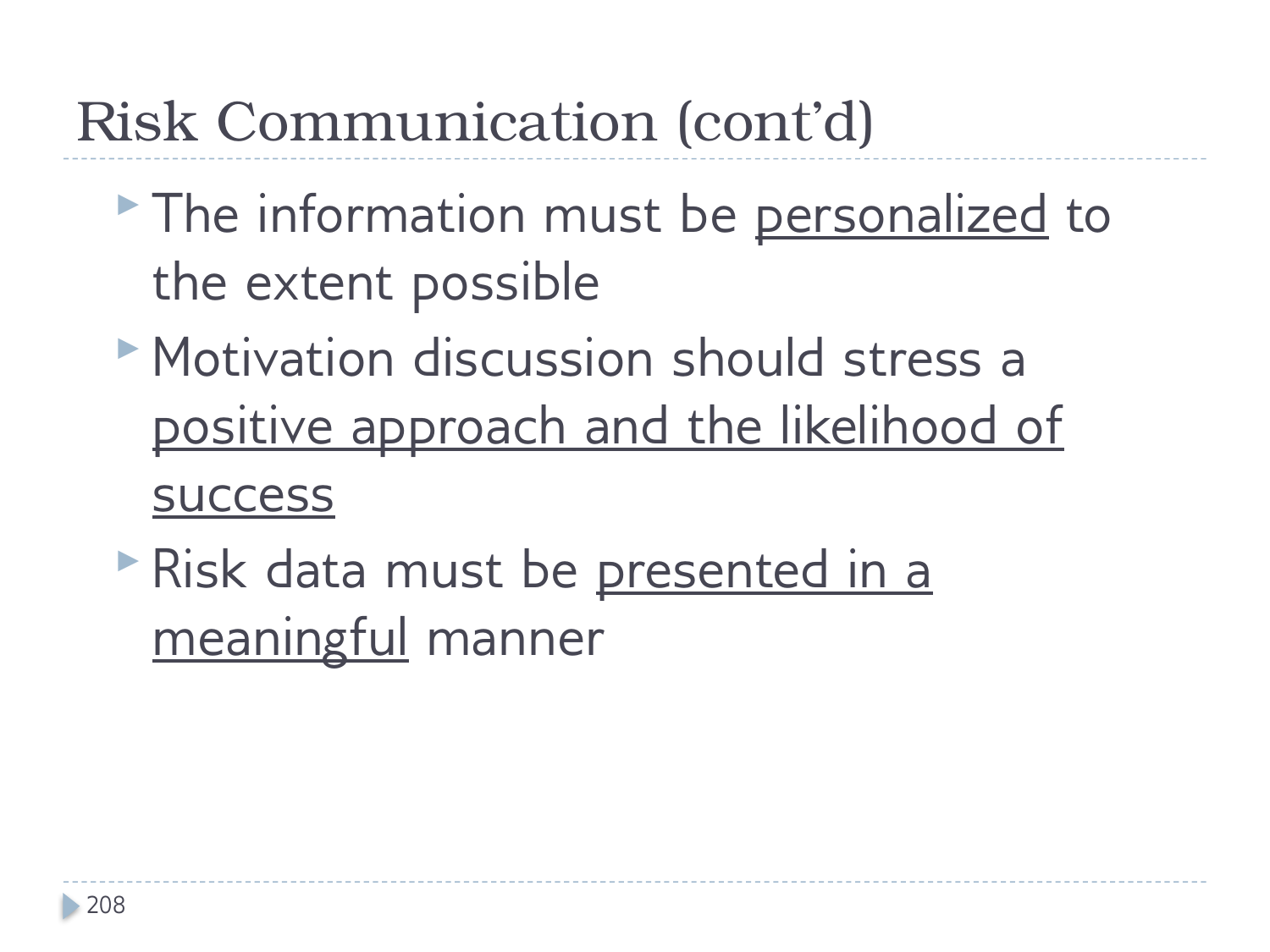

# Risk Communication (cont’d)
The information must be personalized to the extent possible
Motivation discussion should stress a positive approach and the likelihood of success
Risk data must be presented in a meaningful manner

208